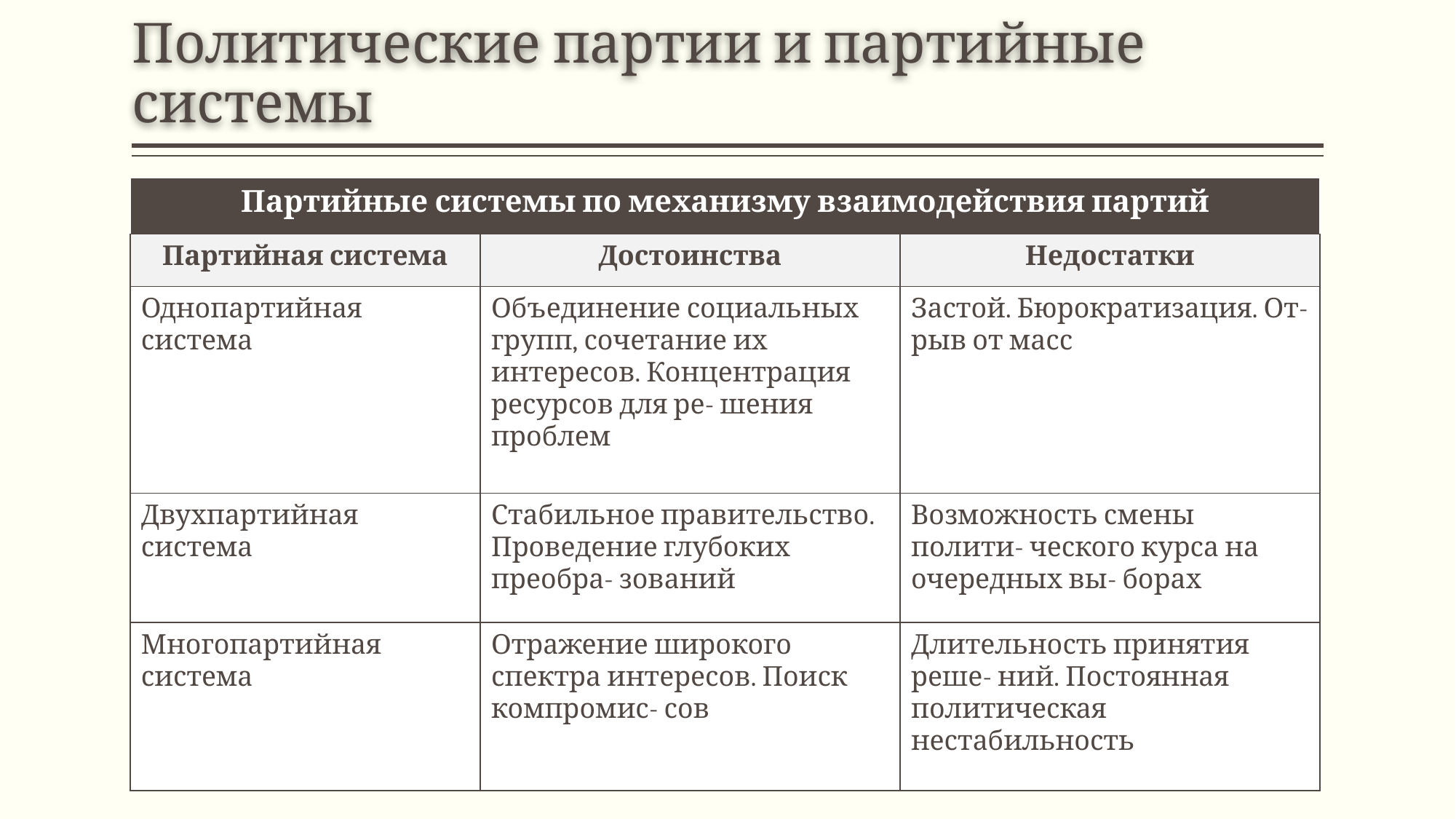

# Политические партии и партийные системы
| Партийные системы по механизму взаимодействия партий |  |  |
| --- | --- | --- |
| Партийная система | Достоинства | Недостатки |
| Однопартийная система | Объединение социальных групп, сочетание их интересов. Концентрация ресурсов для ре- шения проблем | Застой. Бюрократизация. От- рыв от масс |
| Двухпартийная система | Стабильное правительство. Проведение глубоких преобра- зований | Возможность смены полити- ческого курса на очередных вы- борах |
| Многопартийная система | Отражение широкого спектра интересов. Поиск компромис- сов | Длительность принятия реше- ний. Постоянная политическая нестабильность |